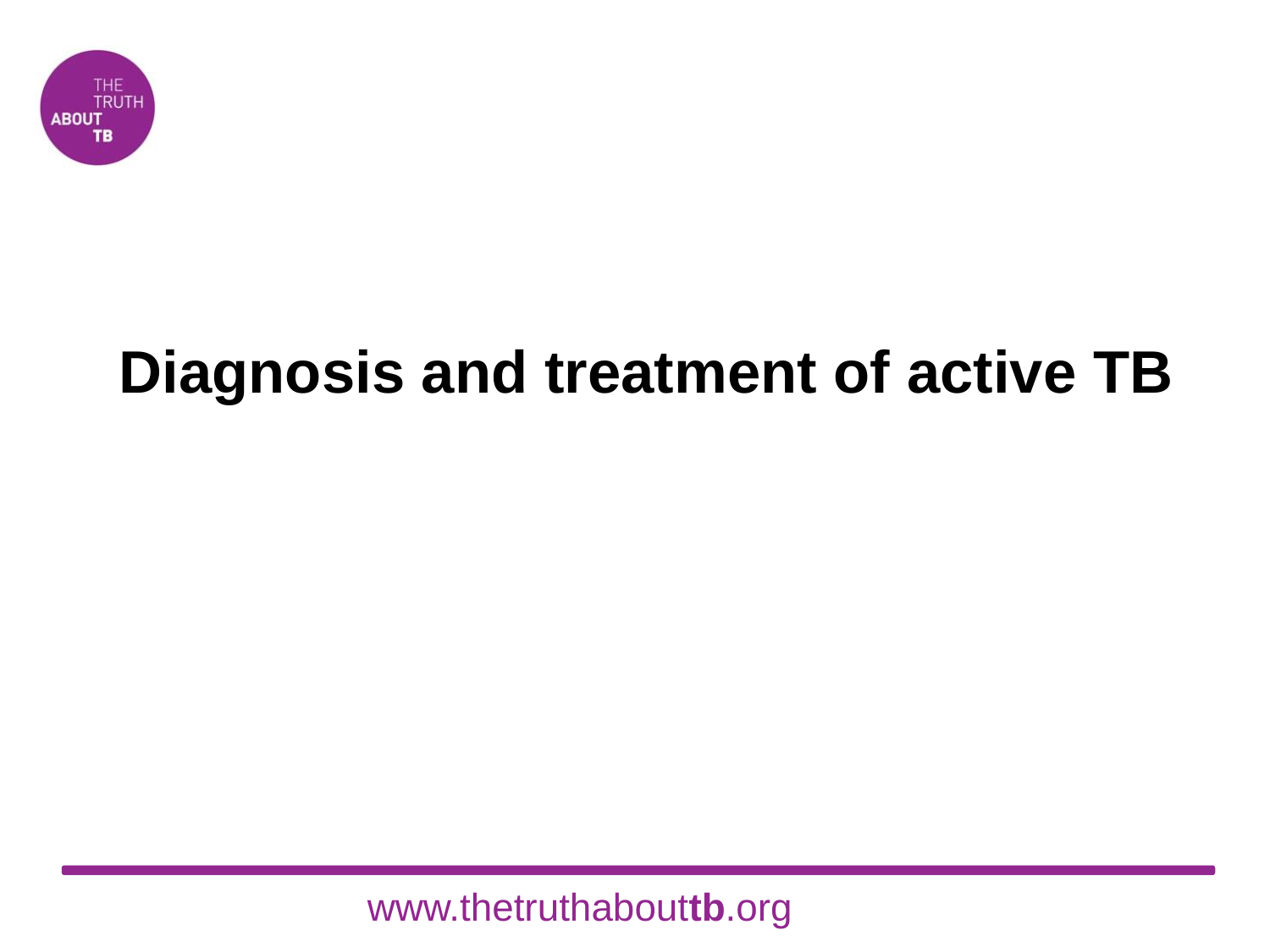

# Diagnosis and treatment of active TB